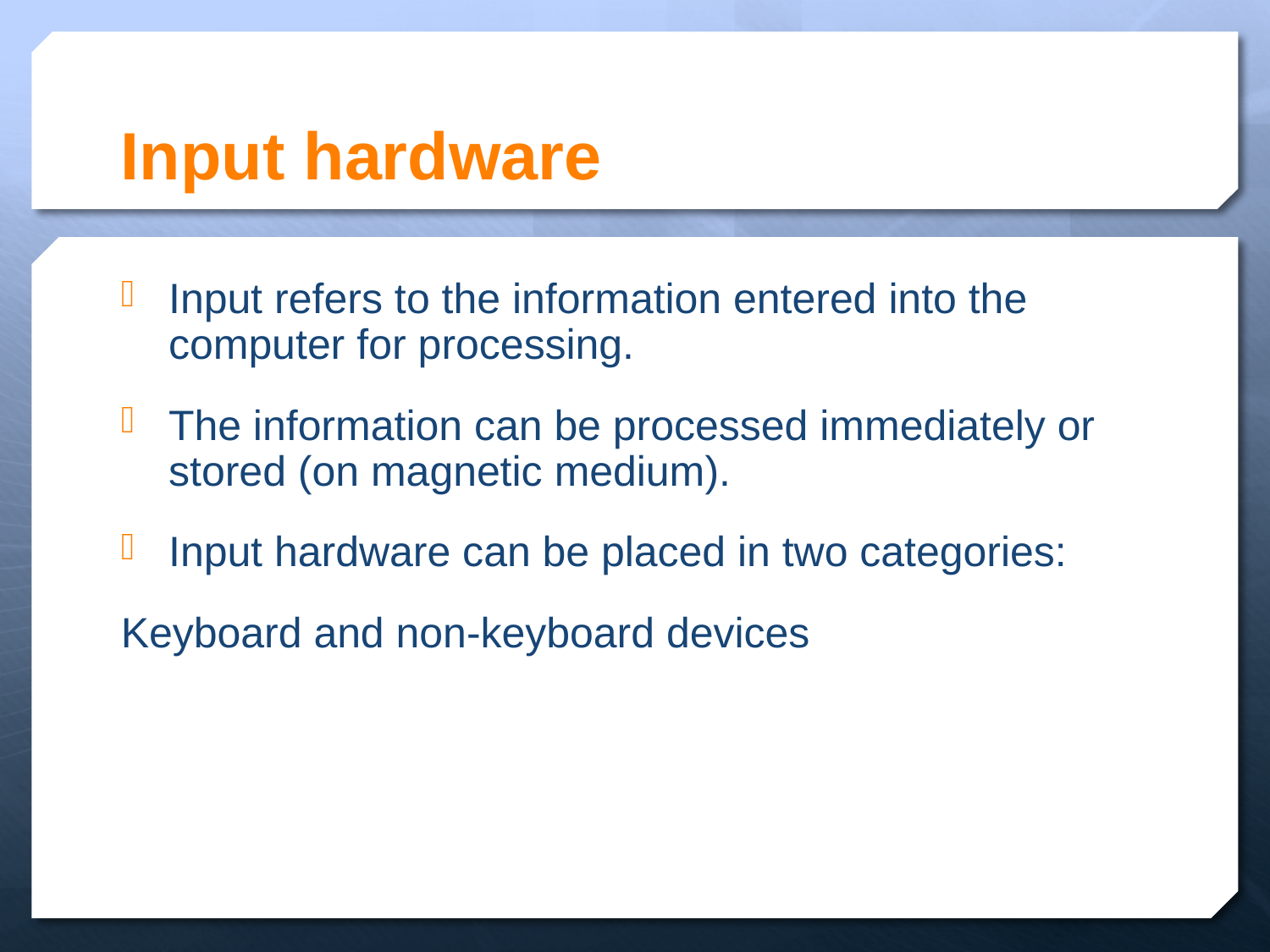

# Input hardware
Input refers to the information entered into the computer for processing.
The information can be processed immediately or stored (on magnetic medium).
Input hardware can be placed in two categories:
Keyboard and non-keyboard devices